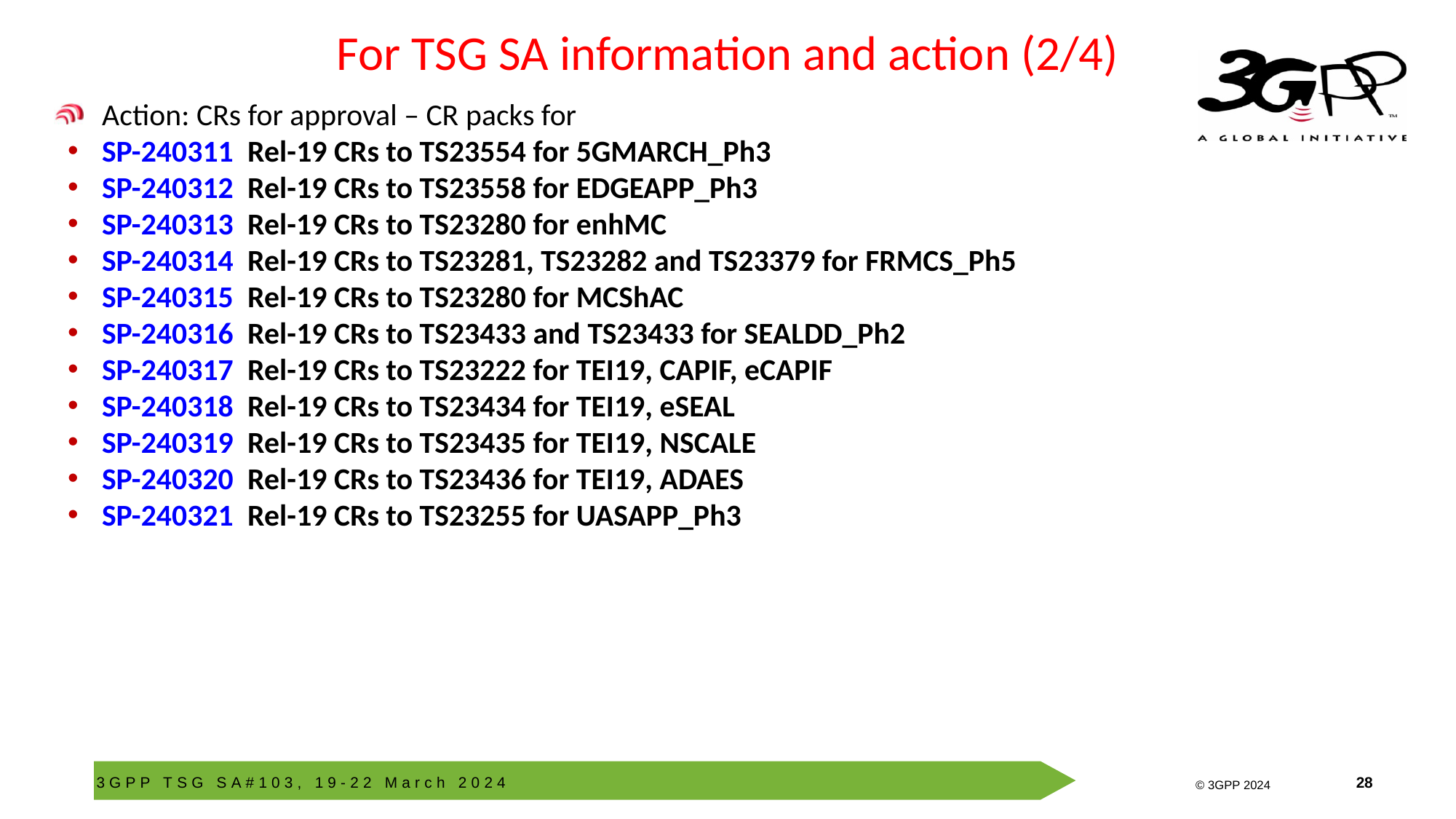

# For TSG SA information and action (2/4)
 Action: CRs for approval – CR packs for
SP-240311  Rel-19 CRs to TS23554 for 5GMARCH_Ph3
SP-240312  Rel-19 CRs to TS23558 for EDGEAPP_Ph3
SP-240313  Rel-19 CRs to TS23280 for enhMC
SP-240314  Rel-19 CRs to TS23281, TS23282 and TS23379 for FRMCS_Ph5
SP-240315  Rel-19 CRs to TS23280 for MCShAC
SP-240316  Rel-19 CRs to TS23433 and TS23433 for SEALDD_Ph2
SP-240317  Rel-19 CRs to TS23222 for TEI19, CAPIF, eCAPIF
SP-240318  Rel-19 CRs to TS23434 for TEI19, eSEAL
SP-240319  Rel-19 CRs to TS23435 for TEI19, NSCALE
SP-240320  Rel-19 CRs to TS23436 for TEI19, ADAES
SP-240321  Rel-19 CRs to TS23255 for UASAPP_Ph3